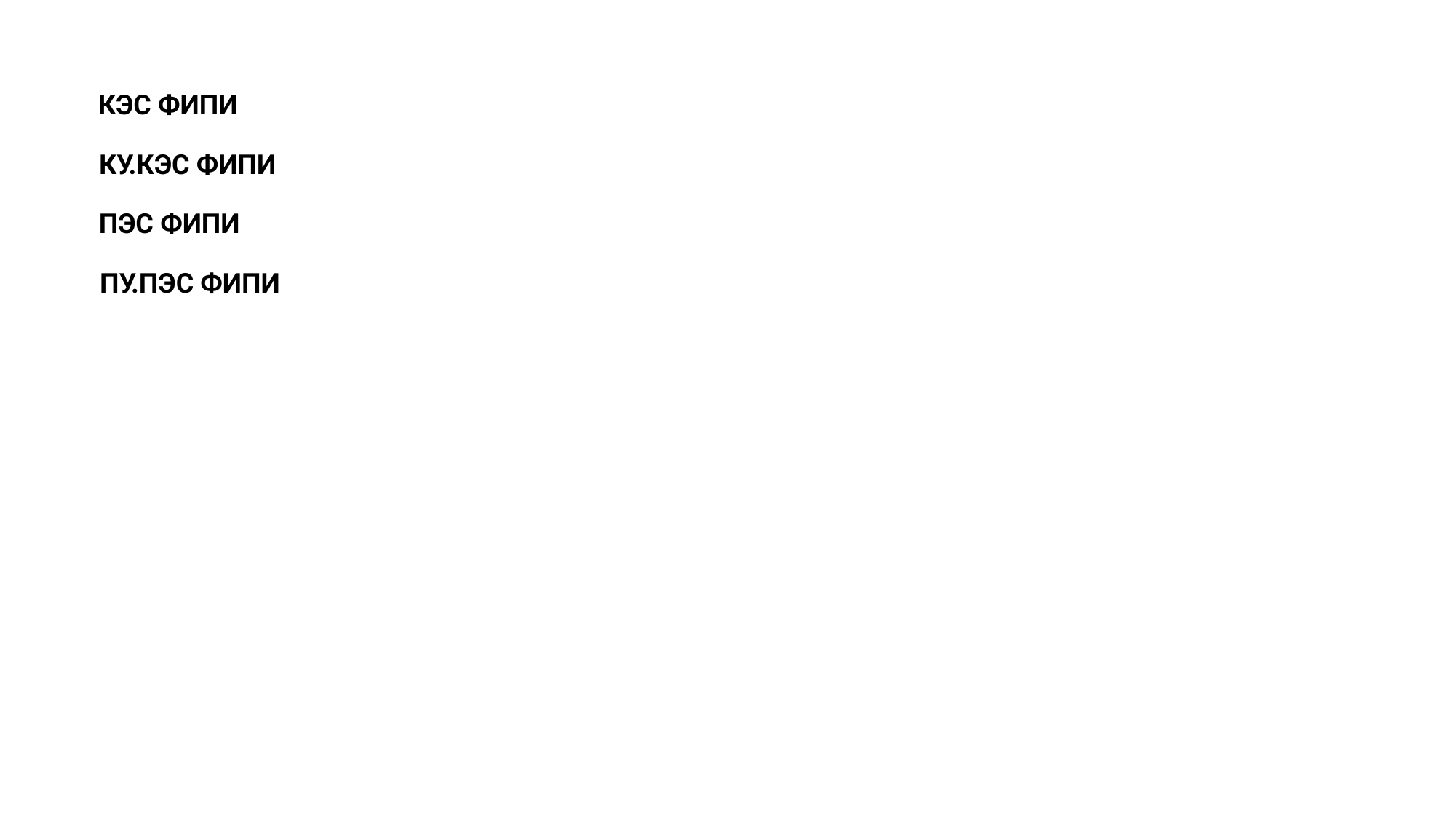

КЭС ФИПИ
КУ.КЭС ФИПИ
ПЭС ФИПИ
ПУ.ПЭС ФИПИ